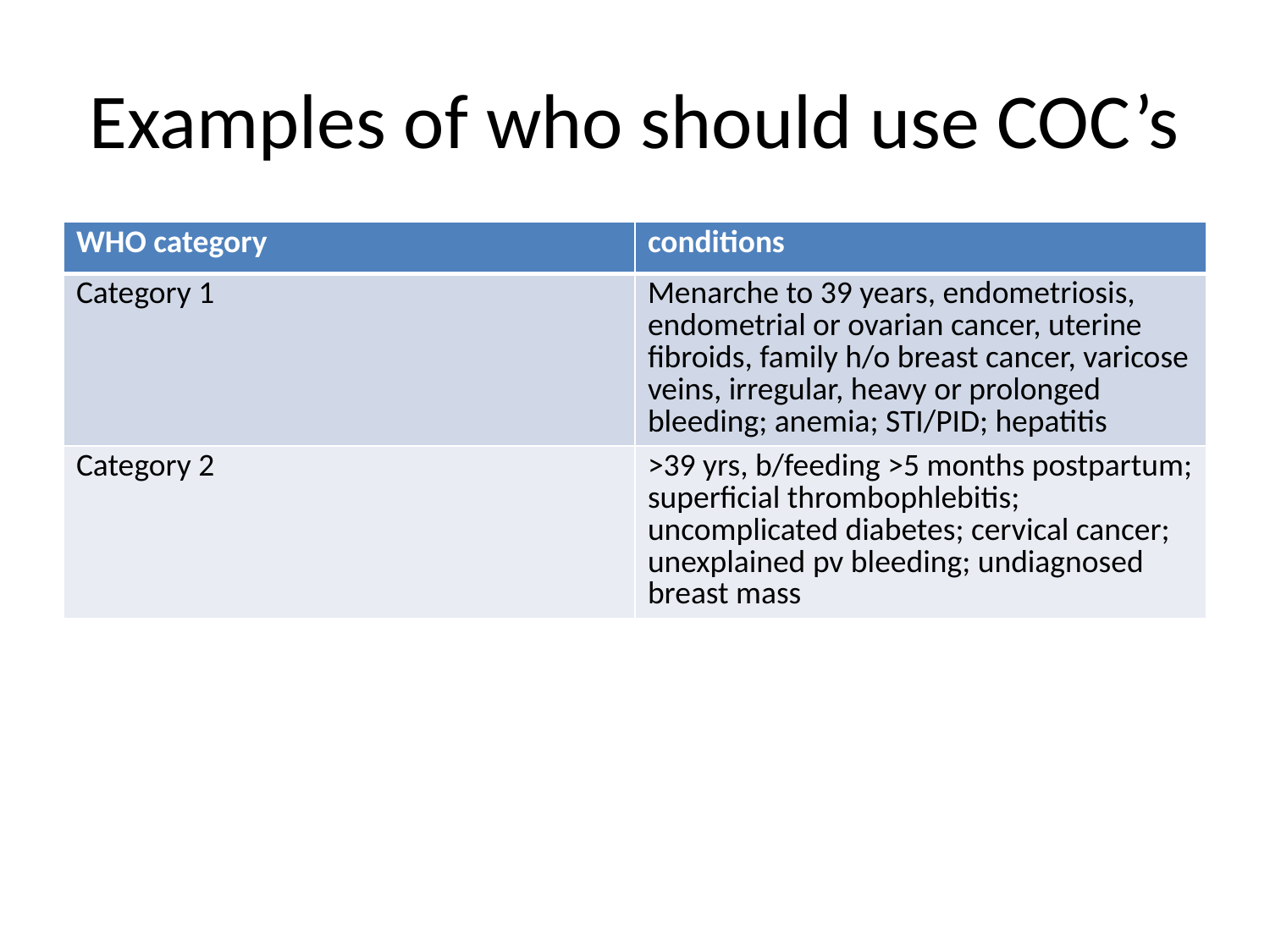

# Examples of who should use COC’s
| WHO category | conditions |
| --- | --- |
| Category 1 | Menarche to 39 years, endometriosis, endometrial or ovarian cancer, uterine fibroids, family h/o breast cancer, varicose veins, irregular, heavy or prolonged bleeding; anemia; STI/PID; hepatitis |
| Category 2 | >39 yrs, b/feeding >5 months postpartum; superficial thrombophlebitis; uncomplicated diabetes; cervical cancer; unexplained pv bleeding; undiagnosed breast mass |